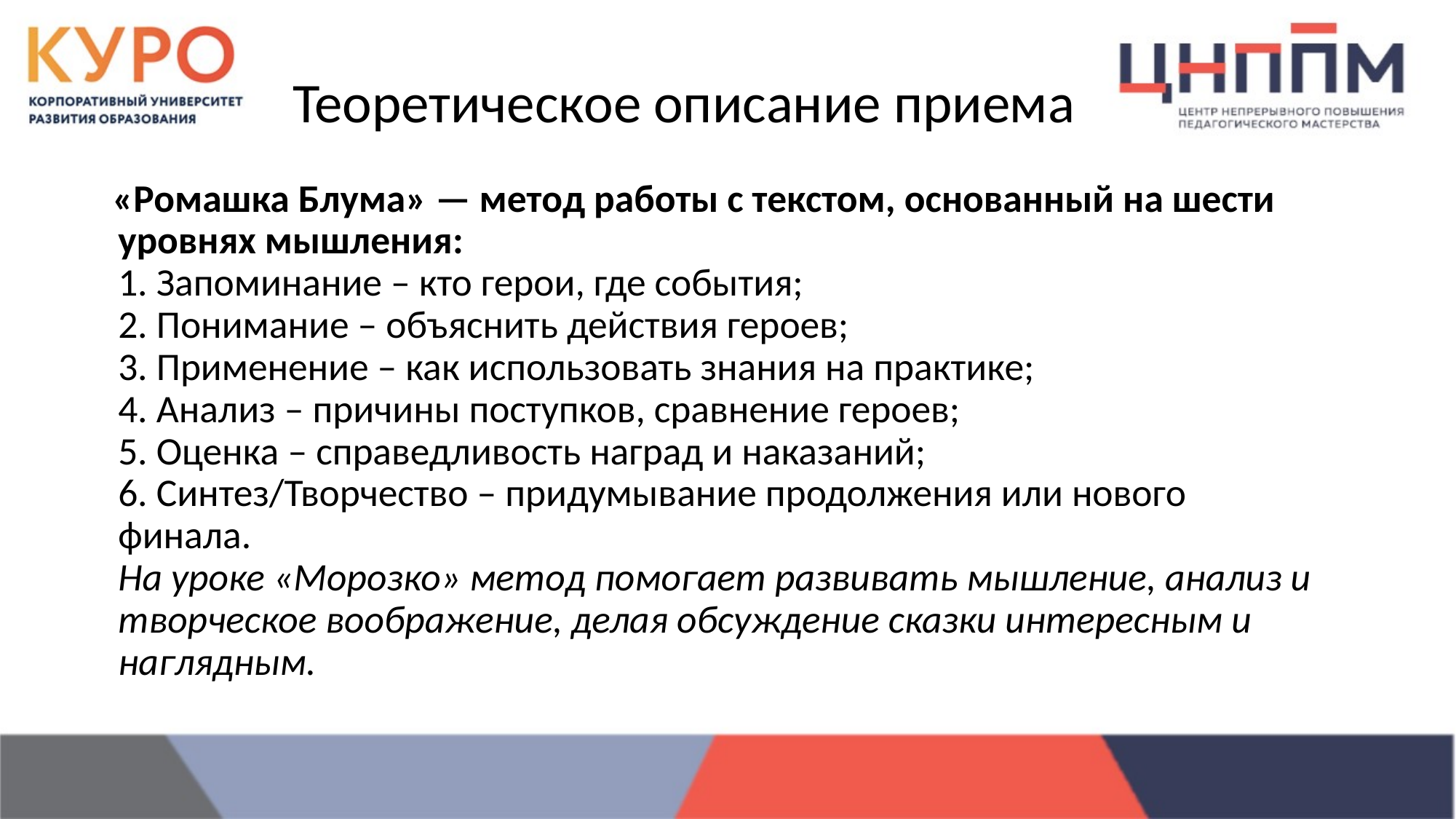

# Теоретическое описание приема
«Ромашка Блума» — метод работы с текстом, основанный на шести уровнях мышления:
1. Запоминание – кто герои, где события;
2. Понимание – объяснить действия героев;
3. Применение – как использовать знания на практике;
4. Анализ – причины поступков, сравнение героев;
5. Оценка – справедливость наград и наказаний;
6. Синтез/Творчество – придумывание продолжения или нового финала.
На уроке «Морозко» метод помогает развивать мышление, анализ и творческое воображение, делая обсуждение сказки интересным и наглядным.